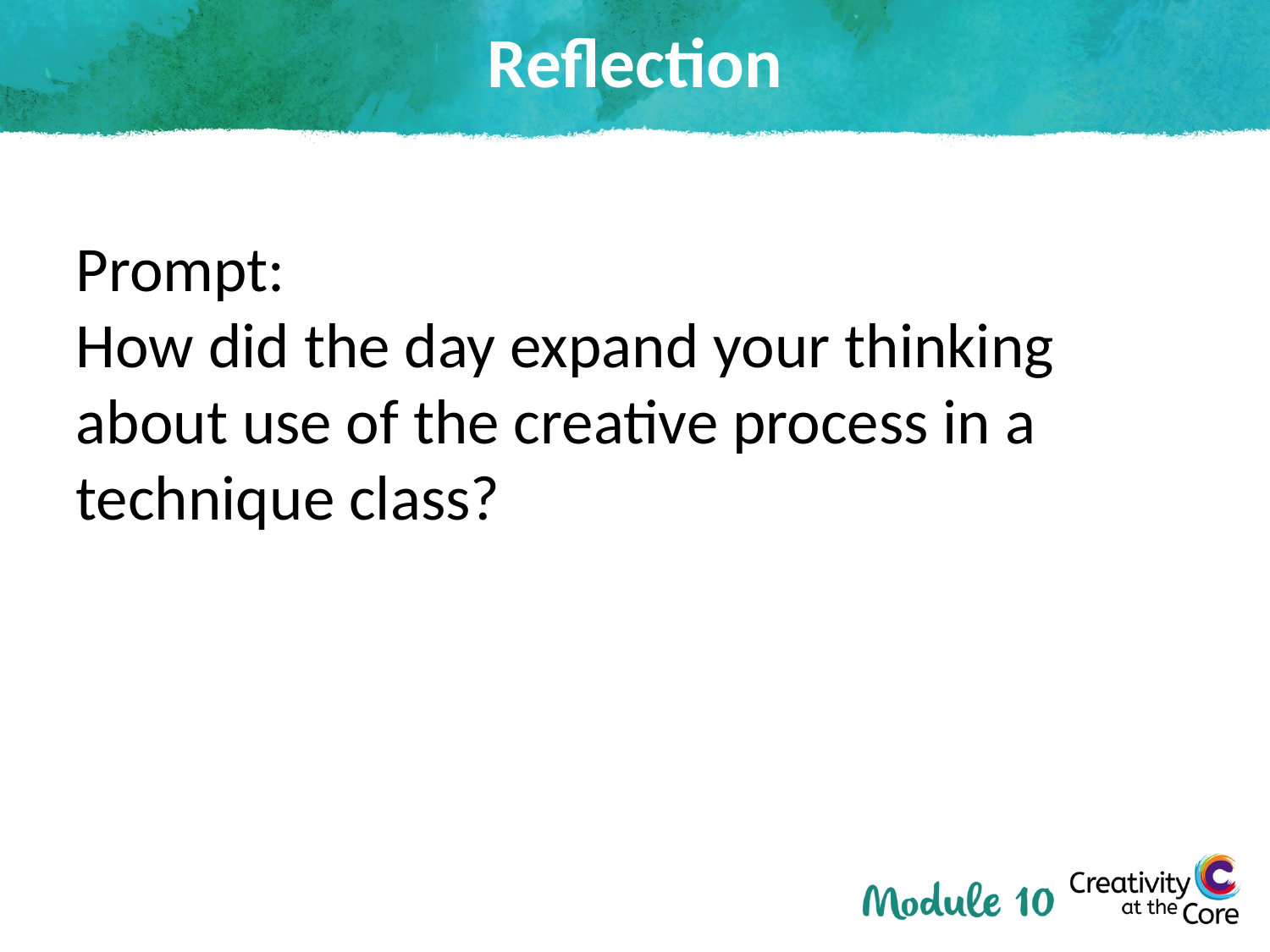

# Reflection
Prompt:
How did the day expand your thinking about use of the creative process in a technique class?